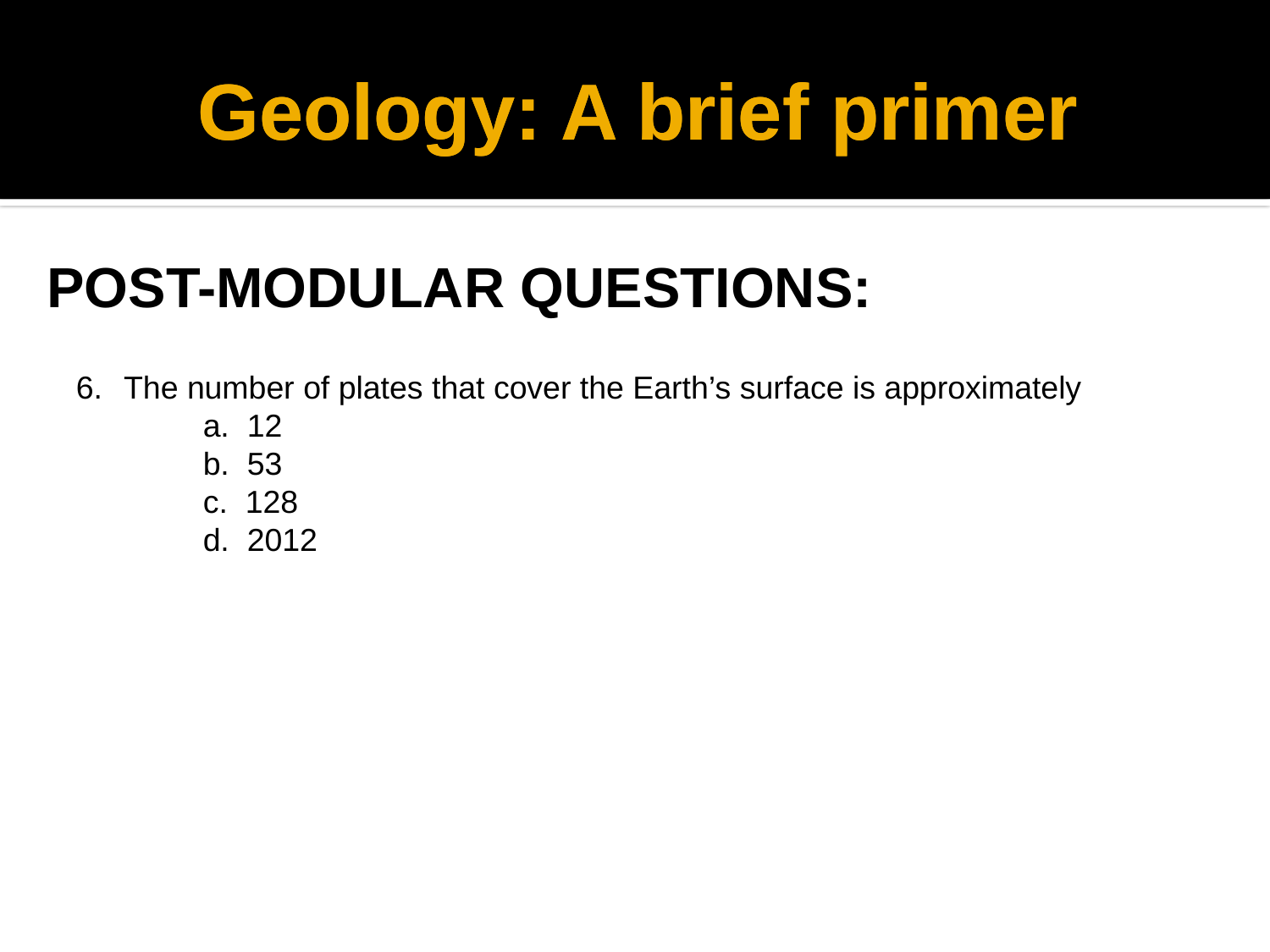

# Geology: A brief primer
Geology: A brief primer
POST-MODULAR QUESTIONS:
The number of plates that cover the Earth’s surface is approximately
	a.  12
	b.  53
	c.  128
	d.  2012